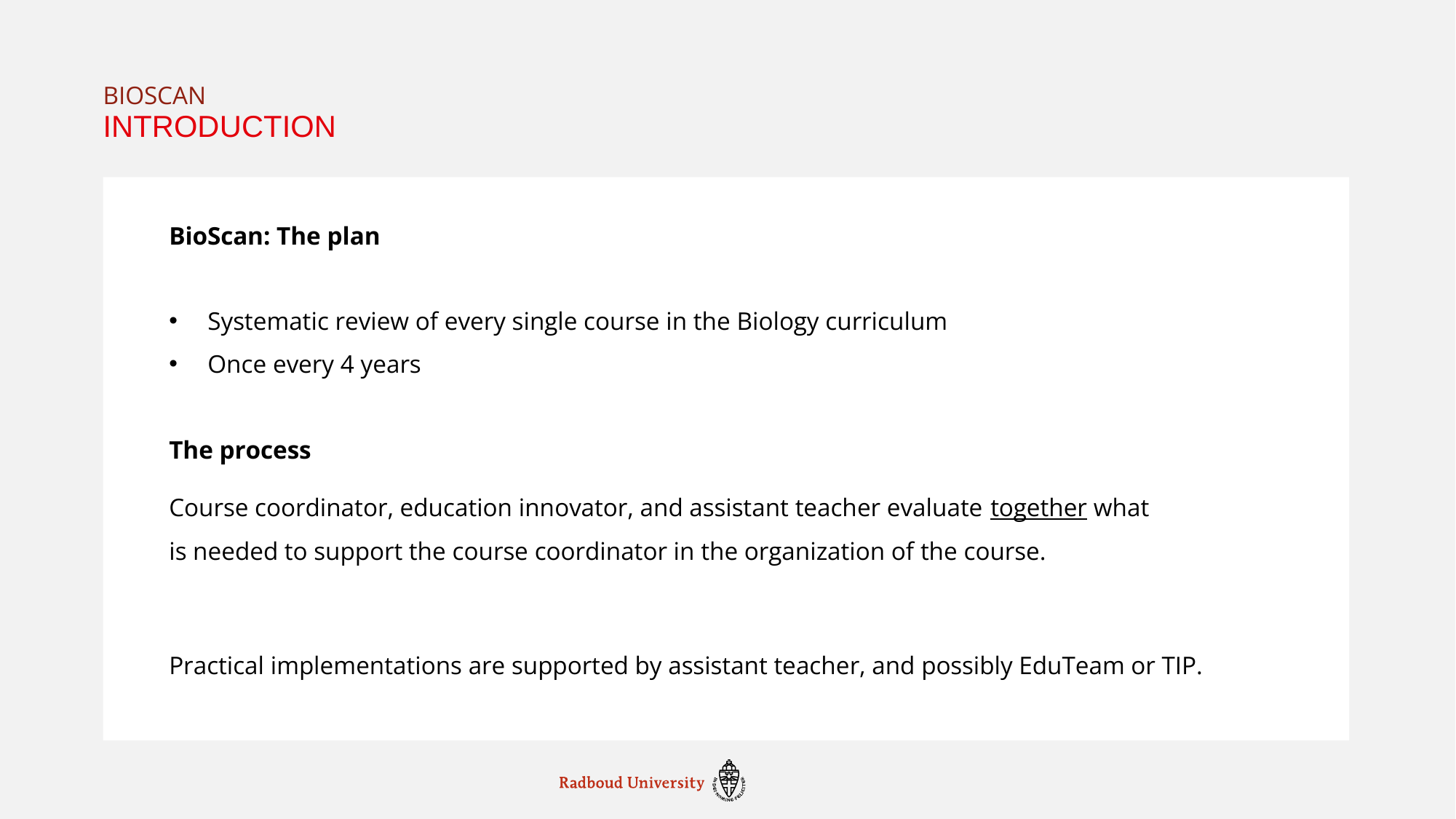

bioscan
# Introduction
BioScan: The plan

Systematic review of every single course in the Biology curriculum
Once every 4 years
The process
Course coordinator, education innovator, and assistant teacher evaluate together what
is needed to support the course coordinator in the organization of the course.

Practical implementations are supported by assistant teacher, and possibly EduTeam or TIP.